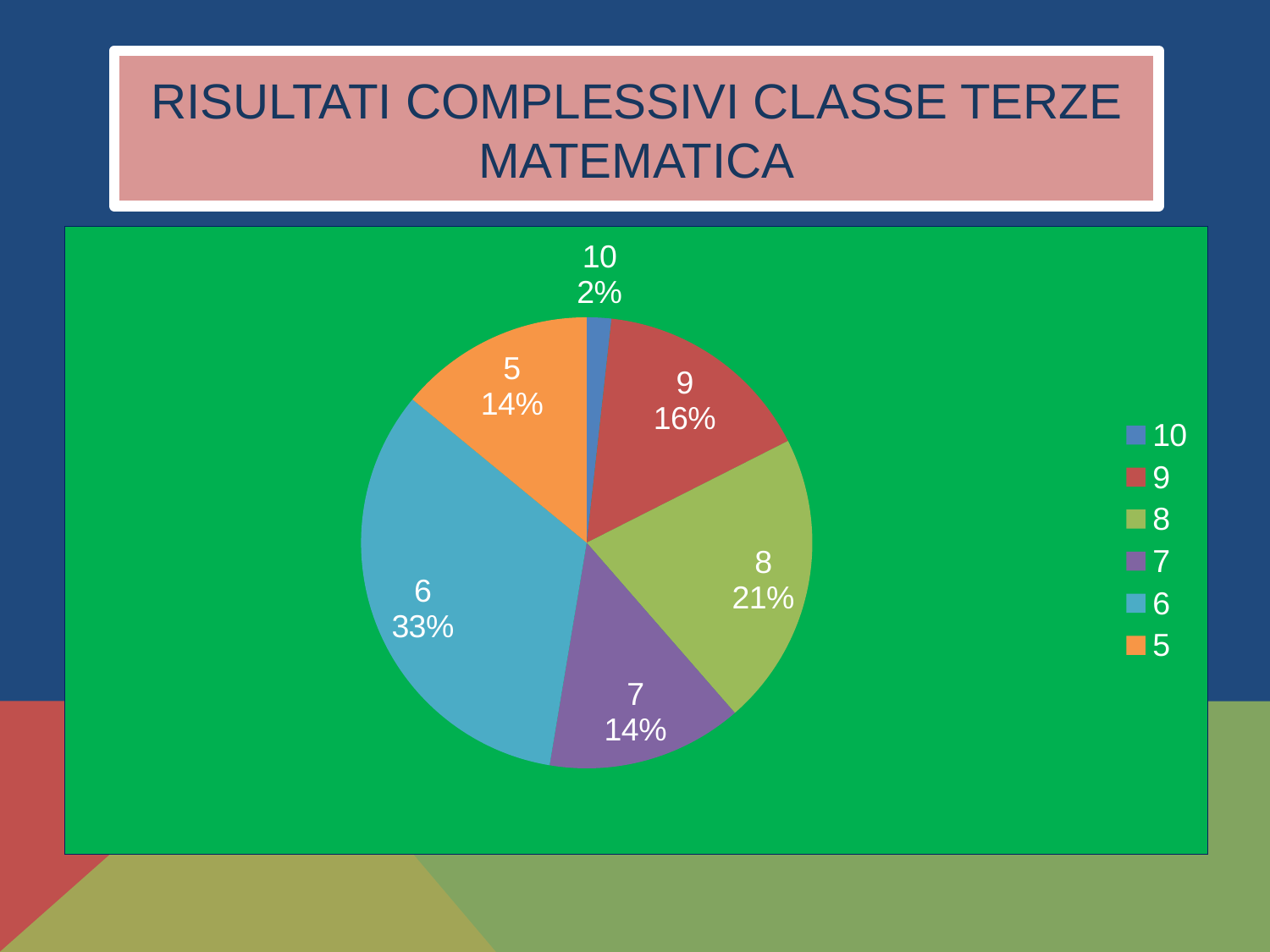

# RISULTATI COMPLESSIVI CLASSE TERZE MATEMATICA

### Chart

| Category | 1A |
|---|---|
| 10 | 1.0 |
| 9 | 9.0 |
| 8 | 12.0 |
| 7 | 8.0 |
| 6 | 19.0 |
| 5 | 8.0 |